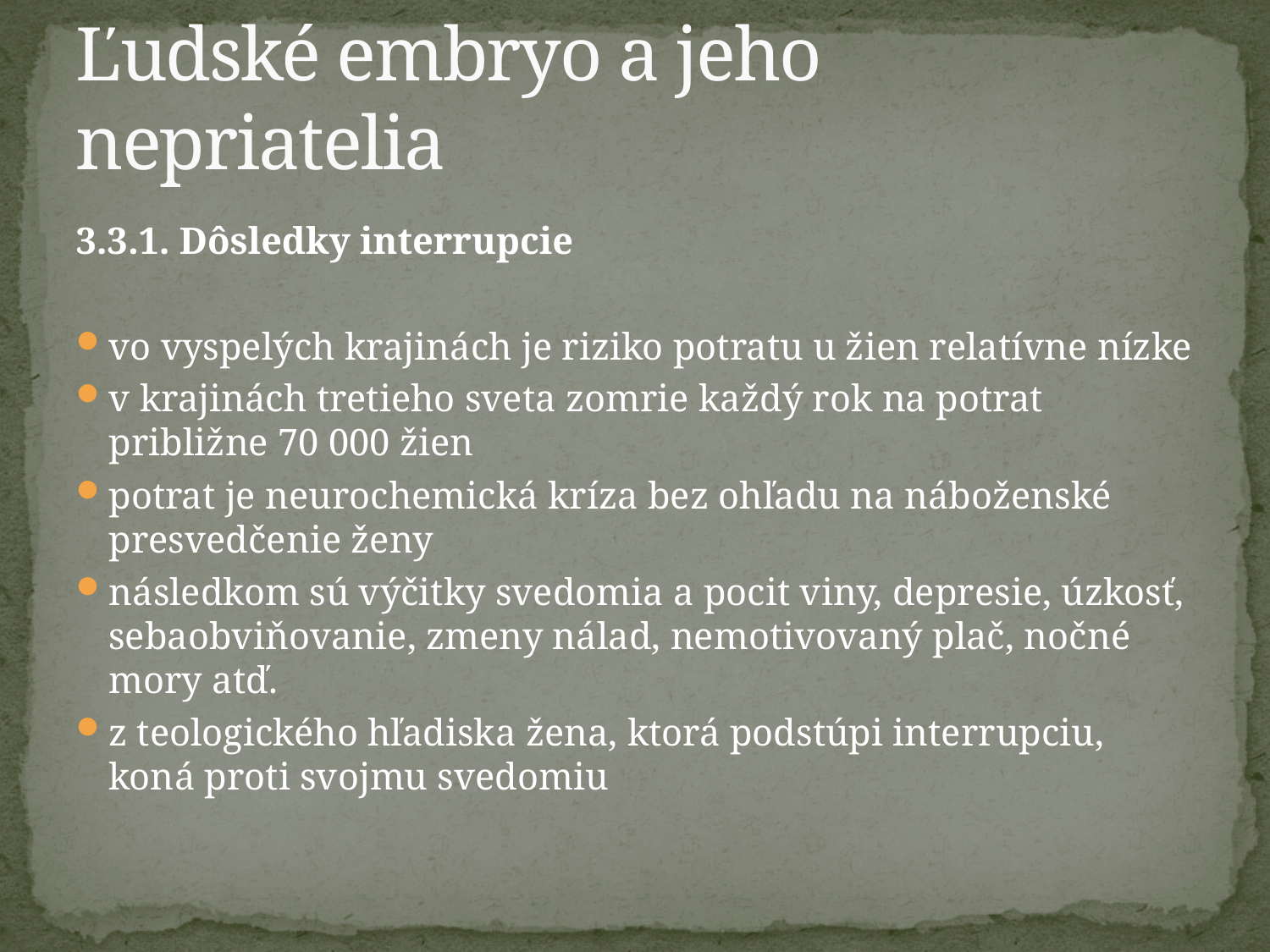

# Ľudské embryo a jeho nepriatelia
3.3.1. Dôsledky interrupcie

vo vyspelých krajinách je riziko potratu u žien relatívne nízke
v krajinách tretieho sveta zomrie každý rok na potrat približne 70 000 žien
potrat je neurochemická kríza bez ohľadu na náboženské presvedčenie ženy
následkom sú výčitky svedomia a pocit viny, depresie, úzkosť, sebaobviňovanie, zmeny nálad, nemotivovaný plač, nočné mory atď.
z teologického hľadiska žena, ktorá podstúpi interrupciu, koná proti svojmu svedomiu